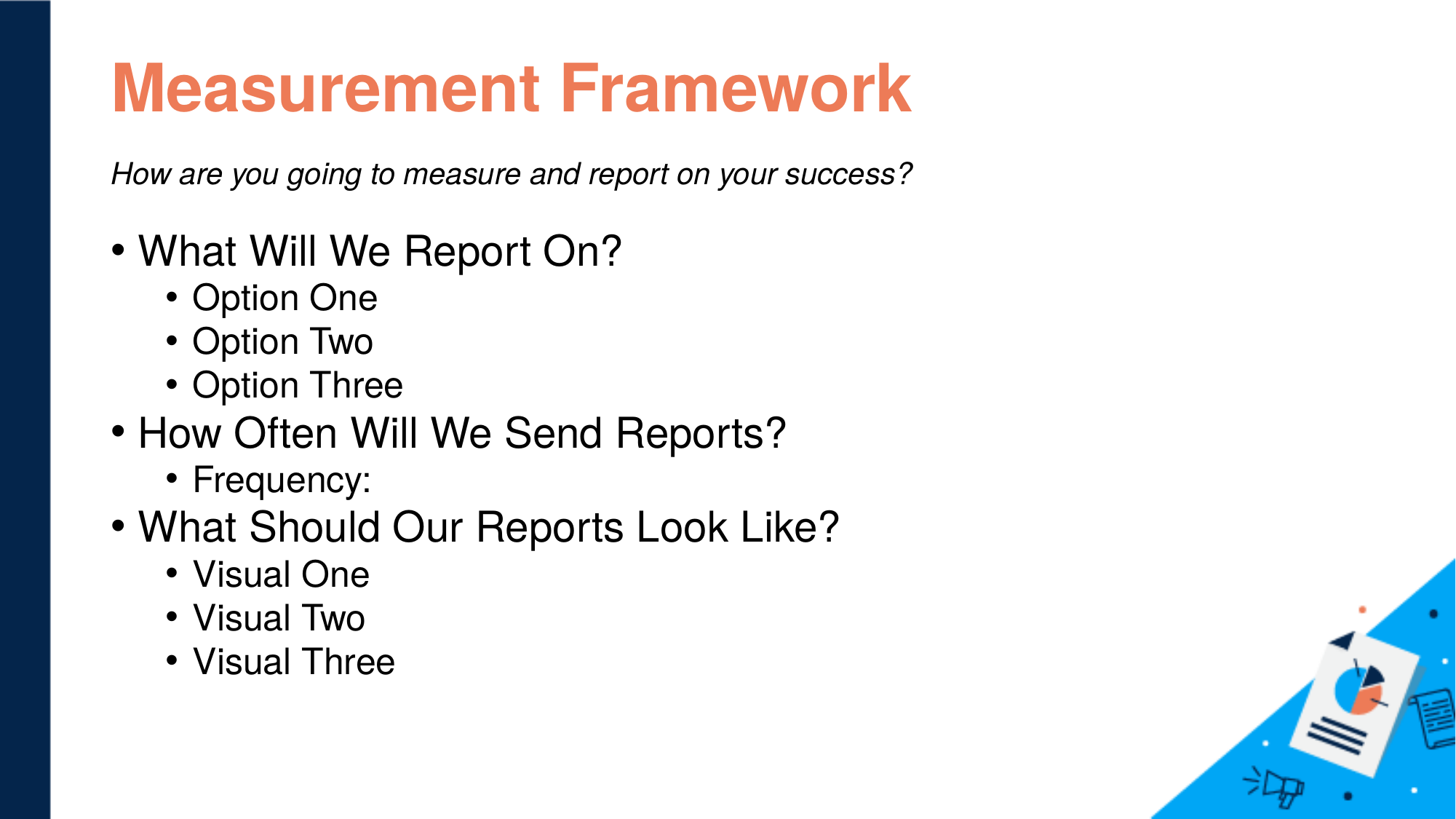

# Measurement Framework How are you going to measure and report on your success?
What Will We Report On?
Option One
Option Two
Option Three
How Often Will We Send Reports?
Frequency:
What Should Our Reports Look Like?
Visual One
Visual Two
Visual Three